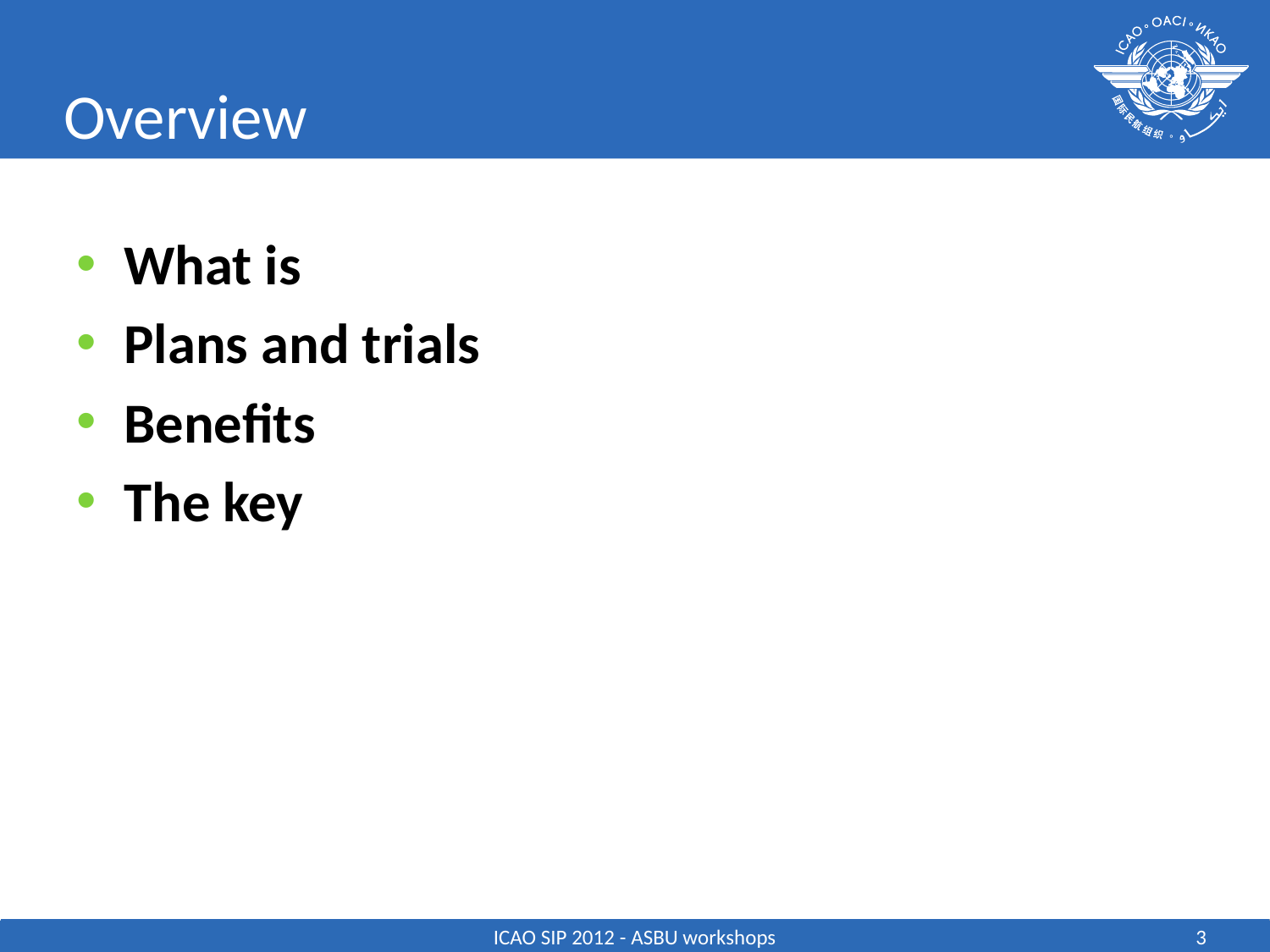

# Overview
What is
Plans and trials
Benefits
The key

ICAO SIP 2012 - ASBU workshops
3